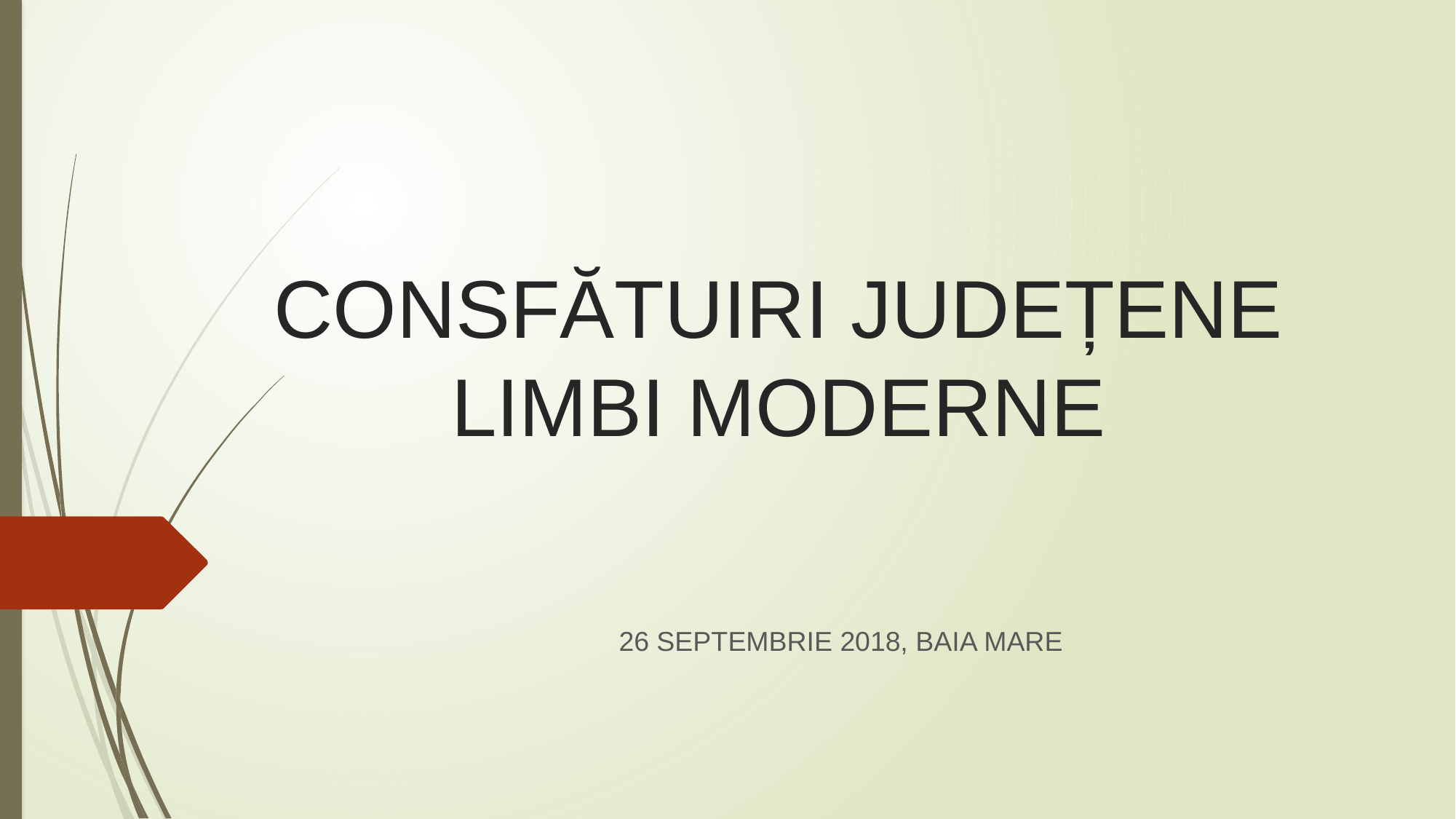

# CONSFĂTUIRI JUDEȚENE LIMBI MODERNE

26 SEPTEMBRIE 2018, BAIA MARE